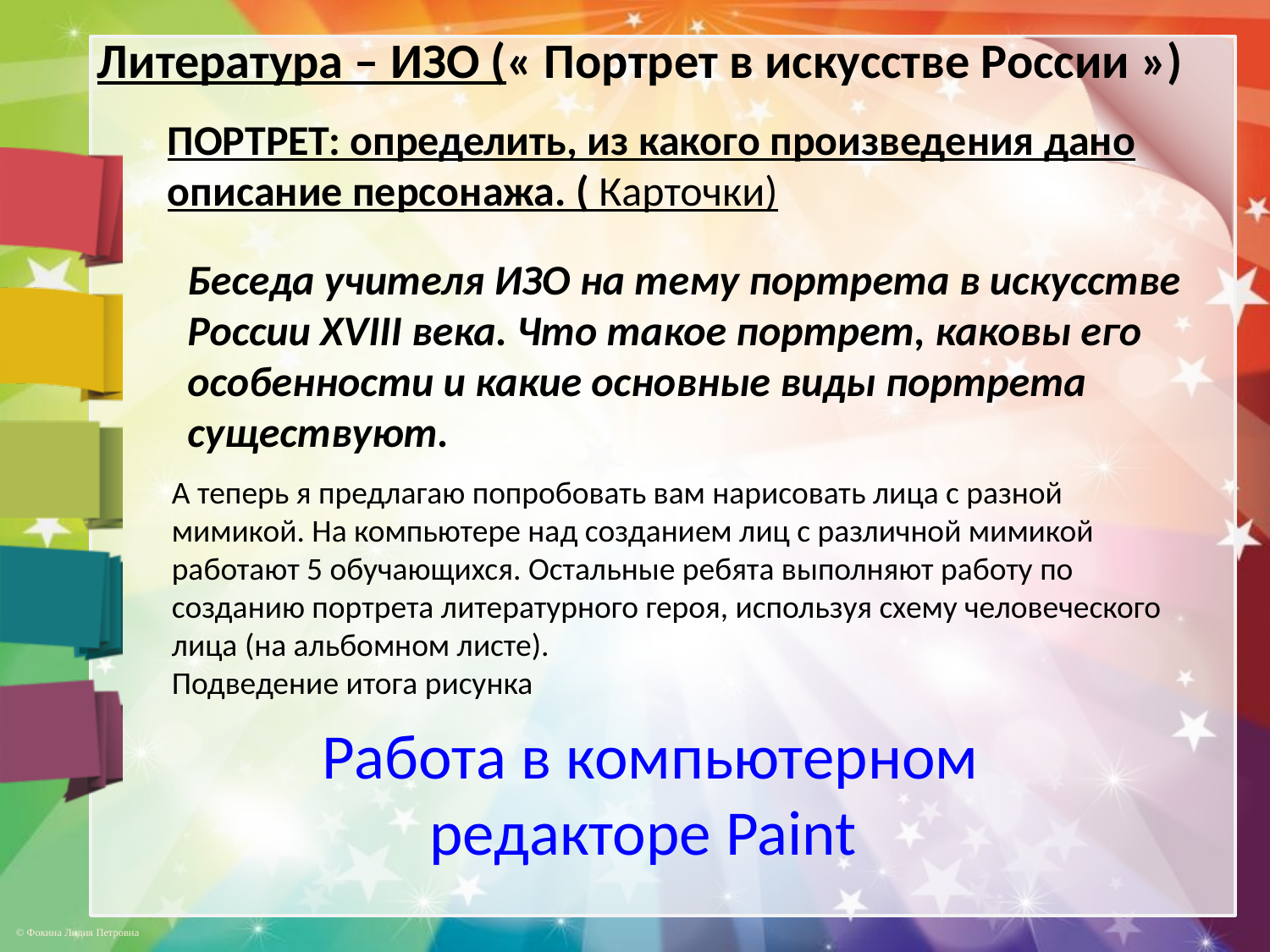

Литература – ИЗО (« Портрет в искусстве России »)
ПОРТРЕТ: определить, из какого произведения дано описание персонажа. ( Карточки)
Беседа учителя ИЗО на тему портрета в искусстве России XVIII века. Что такое портрет, каковы его особенности и какие основные виды портрета существуют.
А теперь я предлагаю попробовать вам нарисовать лица с разной мимикой. На компьютере над созданием лиц с различной мимикой работают 5 обучающихся. Остальные ребята выполняют работу по созданию портрета литературного героя, используя схему человеческого лица (на альбомном листе).
Подведение итога рисунка
Работа в компьютерном редакторе Paint